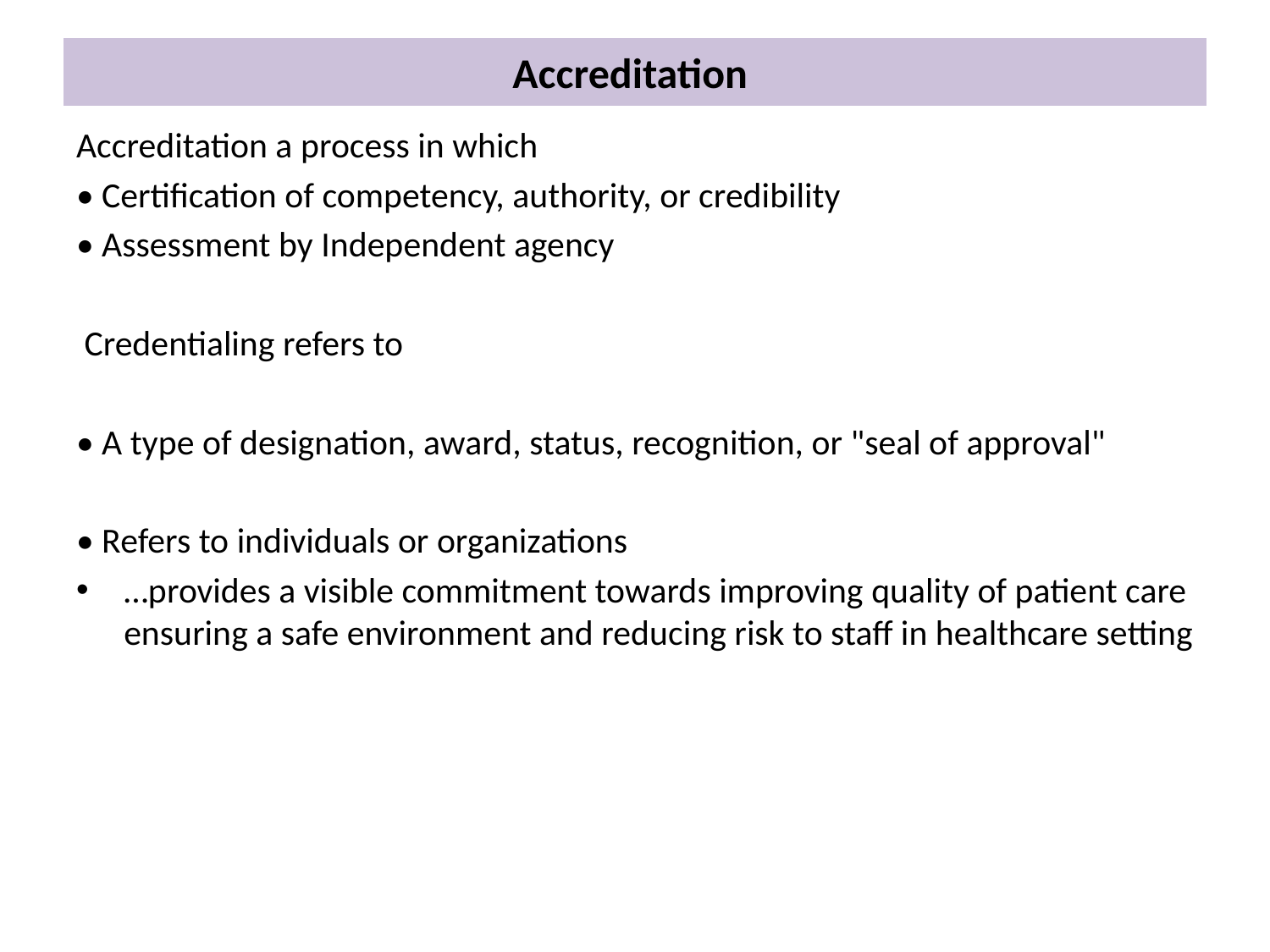

# Accreditation
Accreditation a process in which
• Certification of competency, authority, or credibility
• Assessment by Independent agency

 Credentialing refers to

• A type of designation, award, status, recognition, or "seal of approval"

• Refers to individuals or organizations
…provides a visible commitment towards improving quality of patient care ensuring a safe environment and reducing risk to staff in healthcare setting